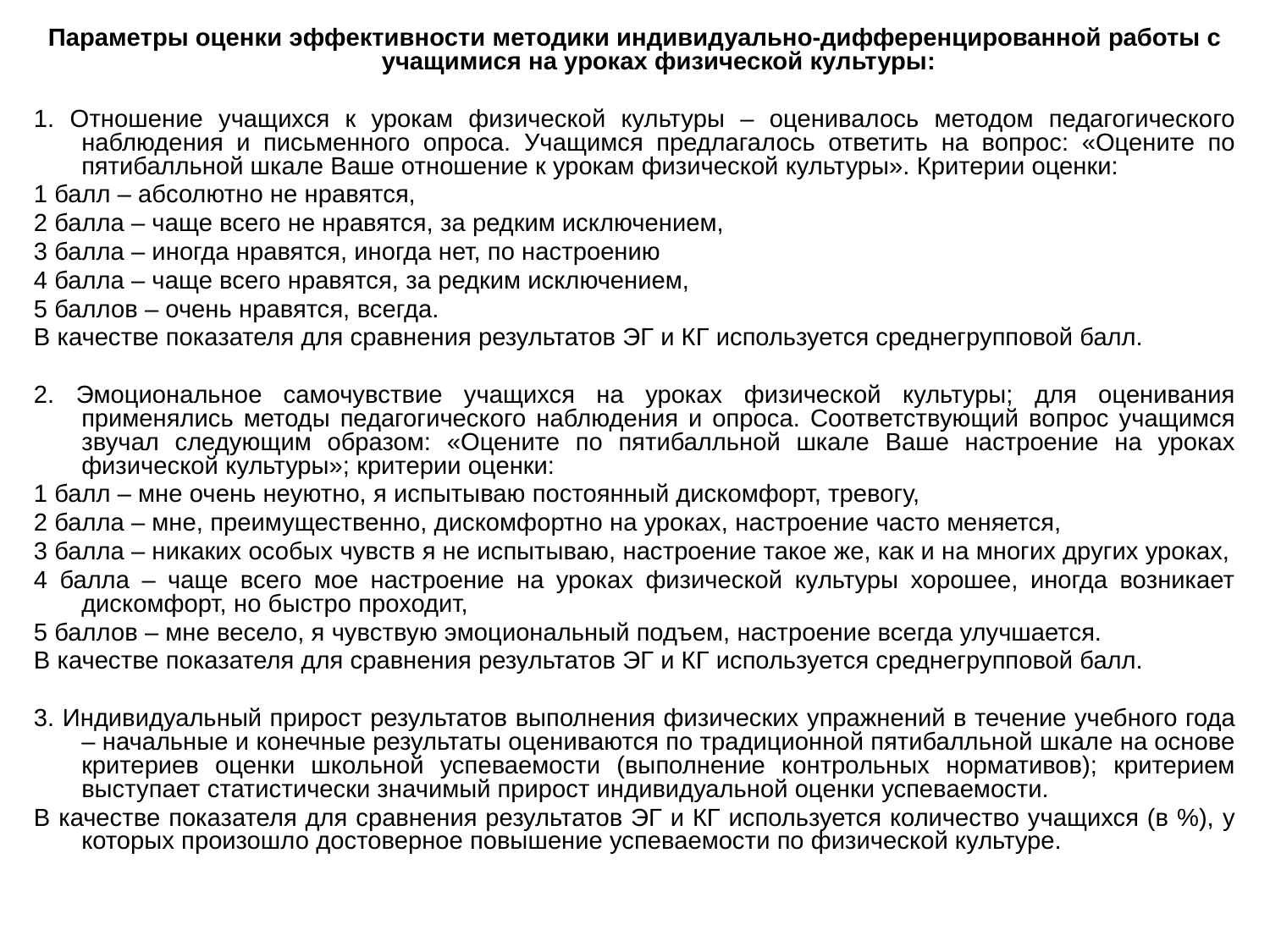

Параметры оценки эффективности методики индивидуально-дифференцированной работы с учащимися на уроках физической культуры:

1. Отношение учащихся к урокам физической культуры – оценивалось методом педагогического наблюдения и письменного опроса. Учащимся предлагалось ответить на вопрос: «Оцените по пятибалльной шкале Ваше отношение к урокам физической культуры». Критерии оценки:
1 балл – абсолютно не нравятся,
2 балла – чаще всего не нравятся, за редким исключением,
3 балла – иногда нравятся, иногда нет, по настроению
4 балла – чаще всего нравятся, за редким исключением,
5 баллов – очень нравятся, всегда.
В качестве показателя для сравнения результатов ЭГ и КГ используется среднегрупповой балл.

2. Эмоциональное самочувствие учащихся на уроках физической культуры; для оценивания применялись методы педагогического наблюдения и опроса. Соответствующий вопрос учащимся звучал следующим образом: «Оцените по пятибалльной шкале Ваше настроение на уроках физической культуры»; критерии оценки:
1 балл – мне очень неуютно, я испытываю постоянный дискомфорт, тревогу,
2 балла – мне, преимущественно, дискомфортно на уроках, настроение часто меняется,
3 балла – никаких особых чувств я не испытываю, настроение такое же, как и на многих других уроках,
4 балла – чаще всего мое настроение на уроках физической культуры хорошее, иногда возникает дискомфорт, но быстро проходит,
5 баллов – мне весело, я чувствую эмоциональный подъем, настроение всегда улучшается.
В качестве показателя для сравнения результатов ЭГ и КГ используется среднегрупповой балл.

3. Индивидуальный прирост результатов выполнения физических упражнений в течение учебного года – начальные и конечные результаты оцениваются по традиционной пятибалльной шкале на основе критериев оценки школьной успеваемости (выполнение контрольных нормативов); критерием выступает статистически значимый прирост индивидуальной оценки успеваемости.
В качестве показателя для сравнения результатов ЭГ и КГ используется количество учащихся (в %), у которых произошло достоверное повышение успеваемости по физической культуре.